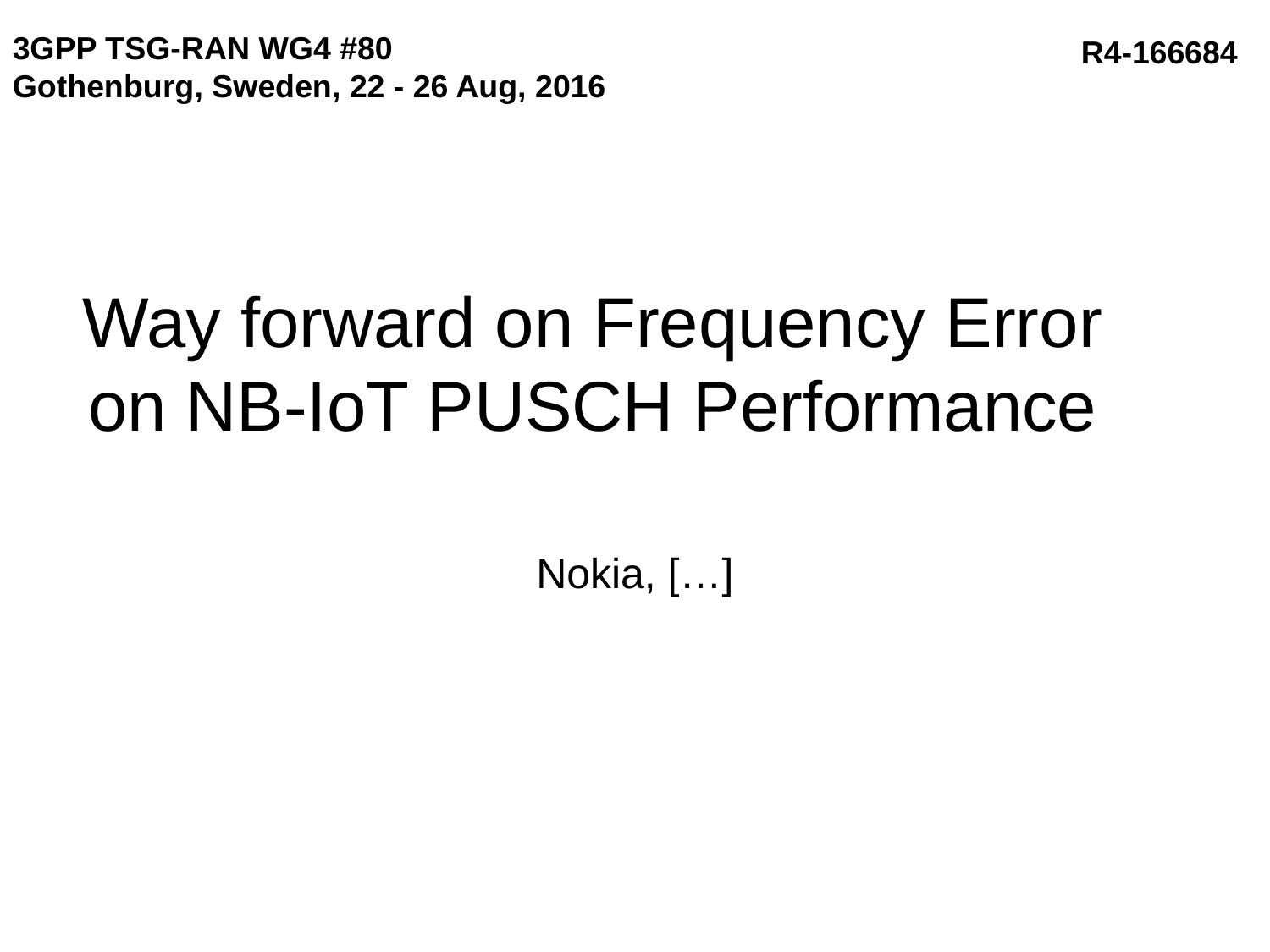

3GPP TSG-RAN WG4 #80
Gothenburg, Sweden, 22 - 26 Aug, 2016

R4-166684
# Way forward on Frequency Error on NB-IoT PUSCH Performance
Nokia, […]